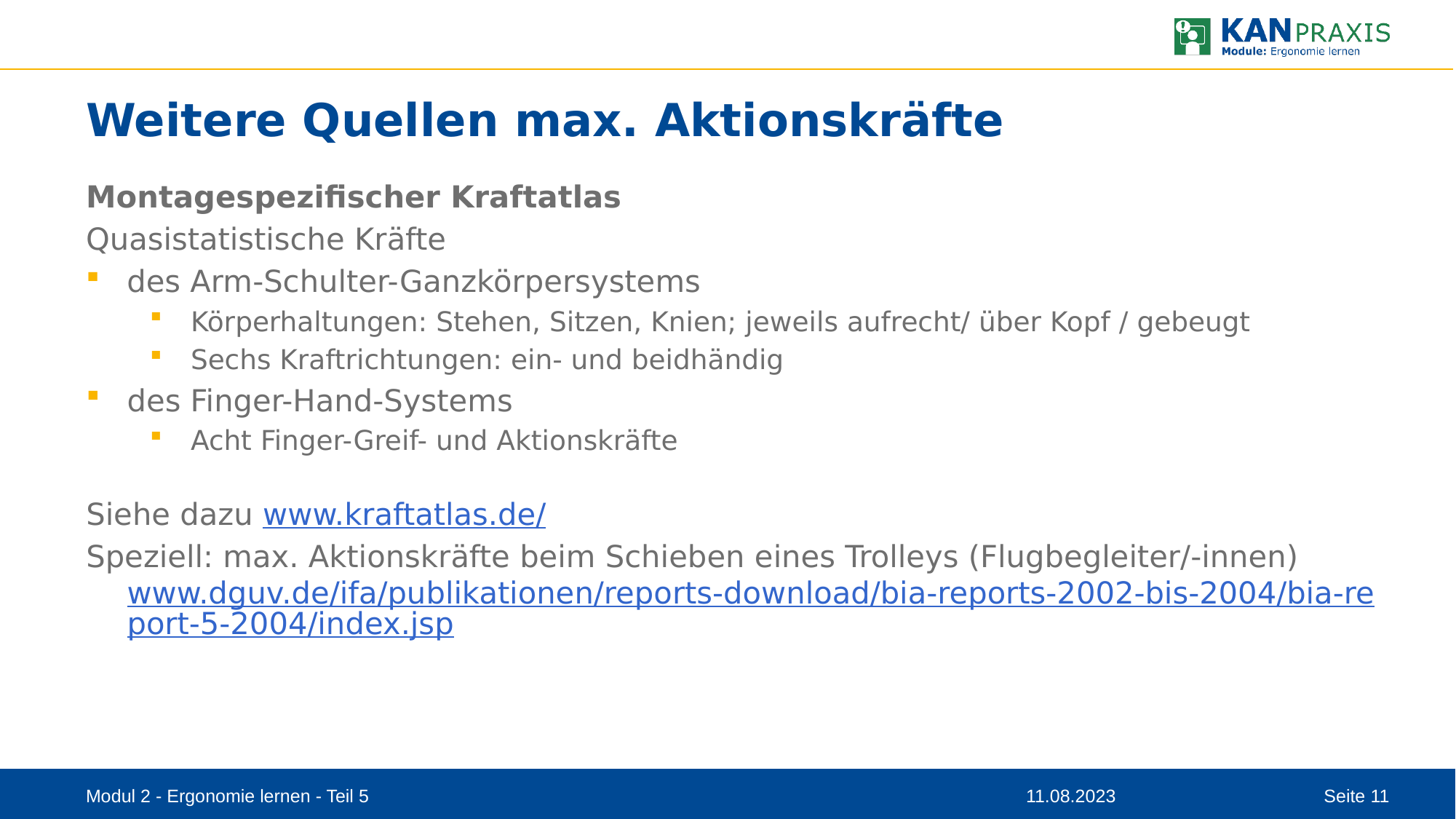

# Weitere Quellen max. Aktionskräfte
Montagespezifischer Kraftatlas
Quasistatistische Kräfte
des Arm-Schulter-Ganzkörpersystems
Körperhaltungen: Stehen, Sitzen, Knien; jeweils aufrecht/ über Kopf / gebeugt
Sechs Kraftrichtungen: ein- und beidhändig
des Finger-Hand-Systems
Acht Finger-Greif- und Aktionskräfte
Siehe dazu www.kraftatlas.de/
Speziell: max. Aktionskräfte beim Schieben eines Trolleys (Flugbegleiter/-innen) www.dguv.de/ifa/publikationen/reports-download/bia-reports-2002-bis-2004/bia-report-5-2004/index.jsp
Modul 2 - Ergonomie lernen - Teil 5
11.08.2023
Seite 11